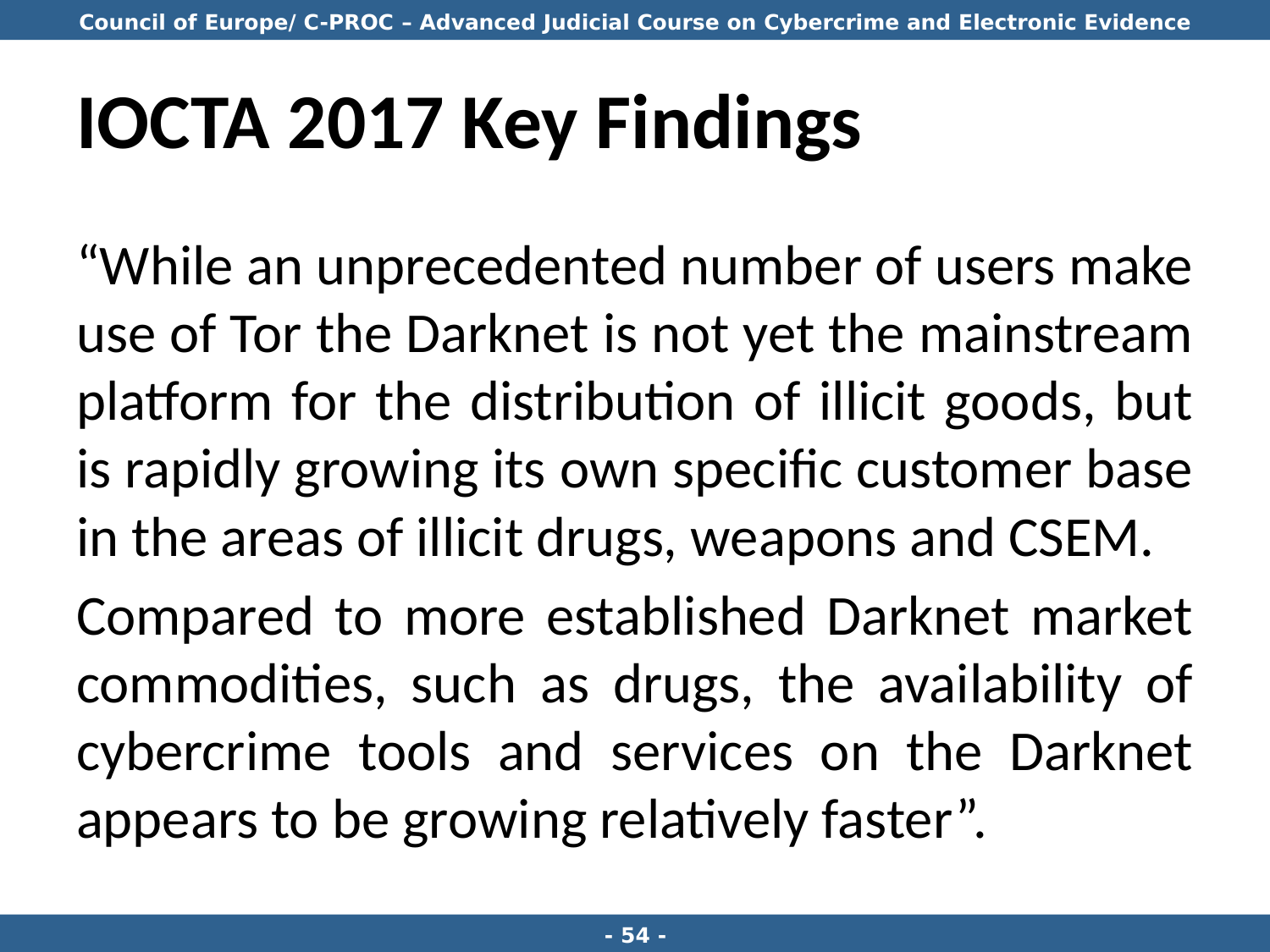

# IOCTA 2017 Key Findings
“While an unprecedented number of users make use of Tor the Darknet is not yet the mainstream platform for the distribution of illicit goods, but is rapidly growing its own specific customer base in the areas of illicit drugs, weapons and CSEM.
Compared to more established Darknet market commodities, such as drugs, the availability of cybercrime tools and services on the Darknet appears to be growing relatively faster”.